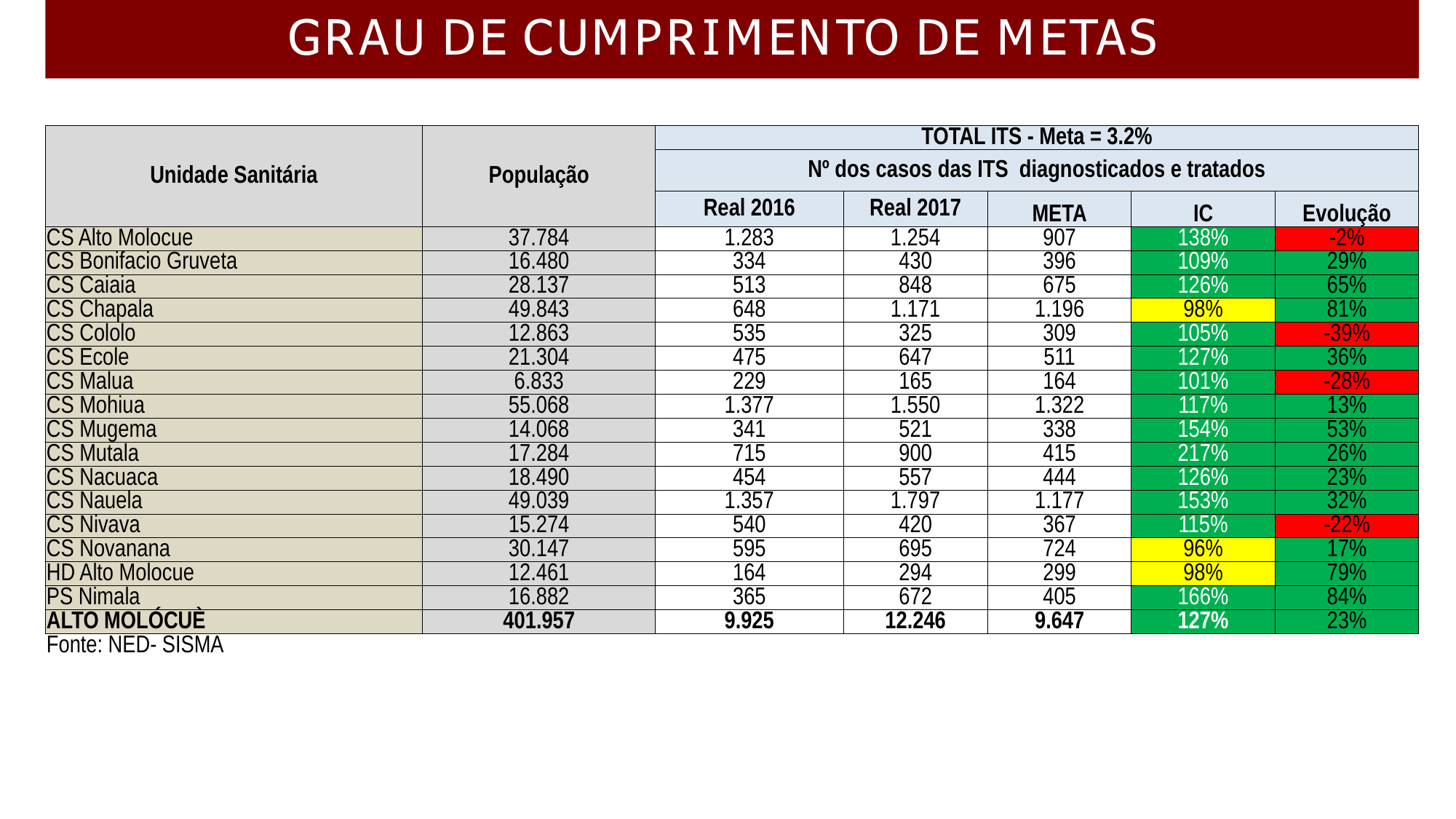

# GRAU DE CUMPRIMENTO DE METAS
| Unidade Sanitária | População | TOTAL ITS - Meta = 3.2% |  |  |  |  |
| --- | --- | --- | --- | --- | --- | --- |
|  |  | Nº dos casos das ITS diagnosticados e tratados |  |  |  |  |
|  |  | Real 2016 | Real 2017 | META | IC | Evolução |
| CS Alto Molocue | 37.784 | 1.283 | 1.254 | 907 | 138% | -2% |
| CS Bonifacio Gruveta | 16.480 | 334 | 430 | 396 | 109% | 29% |
| CS Caiaia | 28.137 | 513 | 848 | 675 | 126% | 65% |
| CS Chapala | 49.843 | 648 | 1.171 | 1.196 | 98% | 81% |
| CS Cololo | 12.863 | 535 | 325 | 309 | 105% | -39% |
| CS Ecole | 21.304 | 475 | 647 | 511 | 127% | 36% |
| CS Malua | 6.833 | 229 | 165 | 164 | 101% | -28% |
| CS Mohiua | 55.068 | 1.377 | 1.550 | 1.322 | 117% | 13% |
| CS Mugema | 14.068 | 341 | 521 | 338 | 154% | 53% |
| CS Mutala | 17.284 | 715 | 900 | 415 | 217% | 26% |
| CS Nacuaca | 18.490 | 454 | 557 | 444 | 126% | 23% |
| CS Nauela | 49.039 | 1.357 | 1.797 | 1.177 | 153% | 32% |
| CS Nivava | 15.274 | 540 | 420 | 367 | 115% | -22% |
| CS Novanana | 30.147 | 595 | 695 | 724 | 96% | 17% |
| HD Alto Molocue | 12.461 | 164 | 294 | 299 | 98% | 79% |
| PS Nimala | 16.882 | 365 | 672 | 405 | 166% | 84% |
| ALTO MOLÓCUÈ | 401.957 | 9.925 | 12.246 | 9.647 | 127% | 23% |
| Fonte: NED- SISMA |  |  |  |  |  |  |